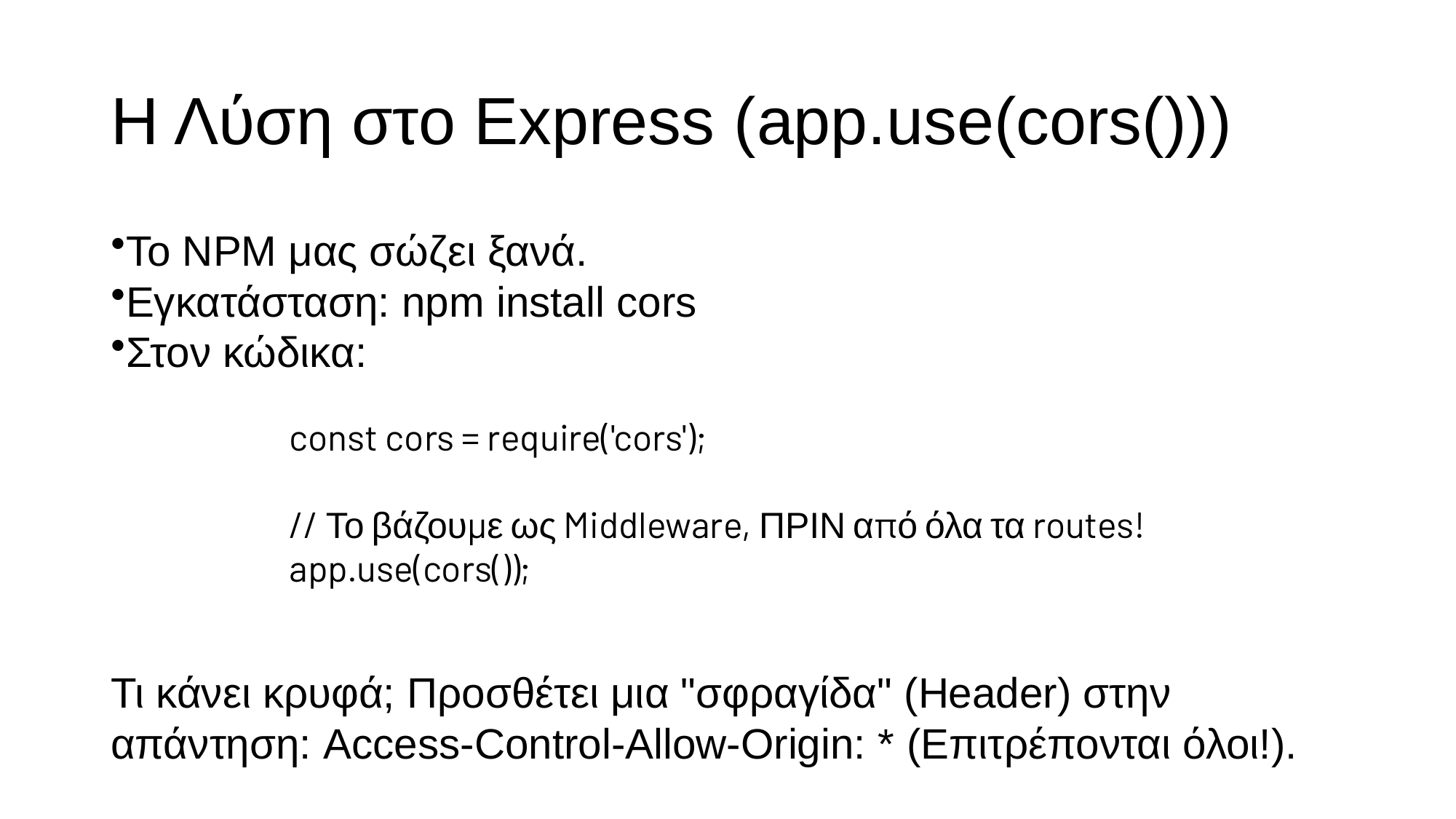

# Η Λύση στο Express (app.use(cors()))
Το NPM μας σώζει ξανά.
Εγκατάσταση: npm install cors
Στον κώδικα:

const cors = require('cors');

// Το βάζουμε ως Middleware, ΠΡΙΝ από όλα τα routes!
app.use(cors());
Τι κάνει κρυφά; Προσθέτει μια "σφραγίδα" (Header) στην απάντηση: Access-Control-Allow-Origin: * (Επιτρέπονται όλοι!).